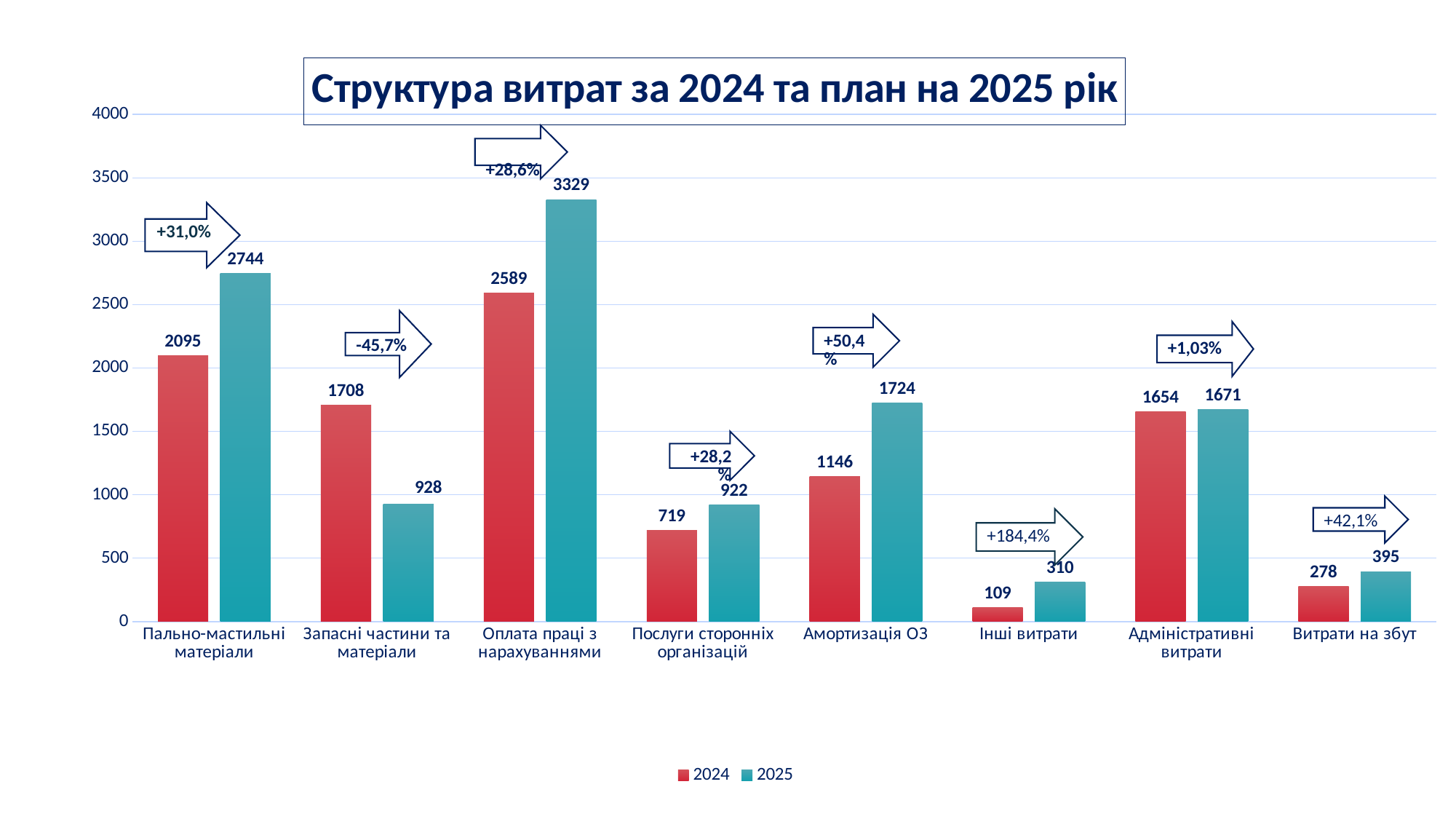

### Chart: Структура витрат за 2024 та план на 2025 рік

| Category | 2024 | 2025 |
|---|---|---|
| Пально-мастильні матеріали | 2095.0 | 2744.0 |
| Запасні частини та матеріали | 1708.0 | 928.0 |
| Оплата праці з нарахуваннями | 2589.0 | 3329.0 |
| Послуги сторонніх організацій | 719.0 | 922.0 |
| Амортизація ОЗ | 1146.0 | 1724.0 |
| Інші витрати | 109.0 | 310.0 |
| Адміністративні витрати | 1654.0 | 1671.0 |
| Витрати на збут | 278.0 | 395.0 |